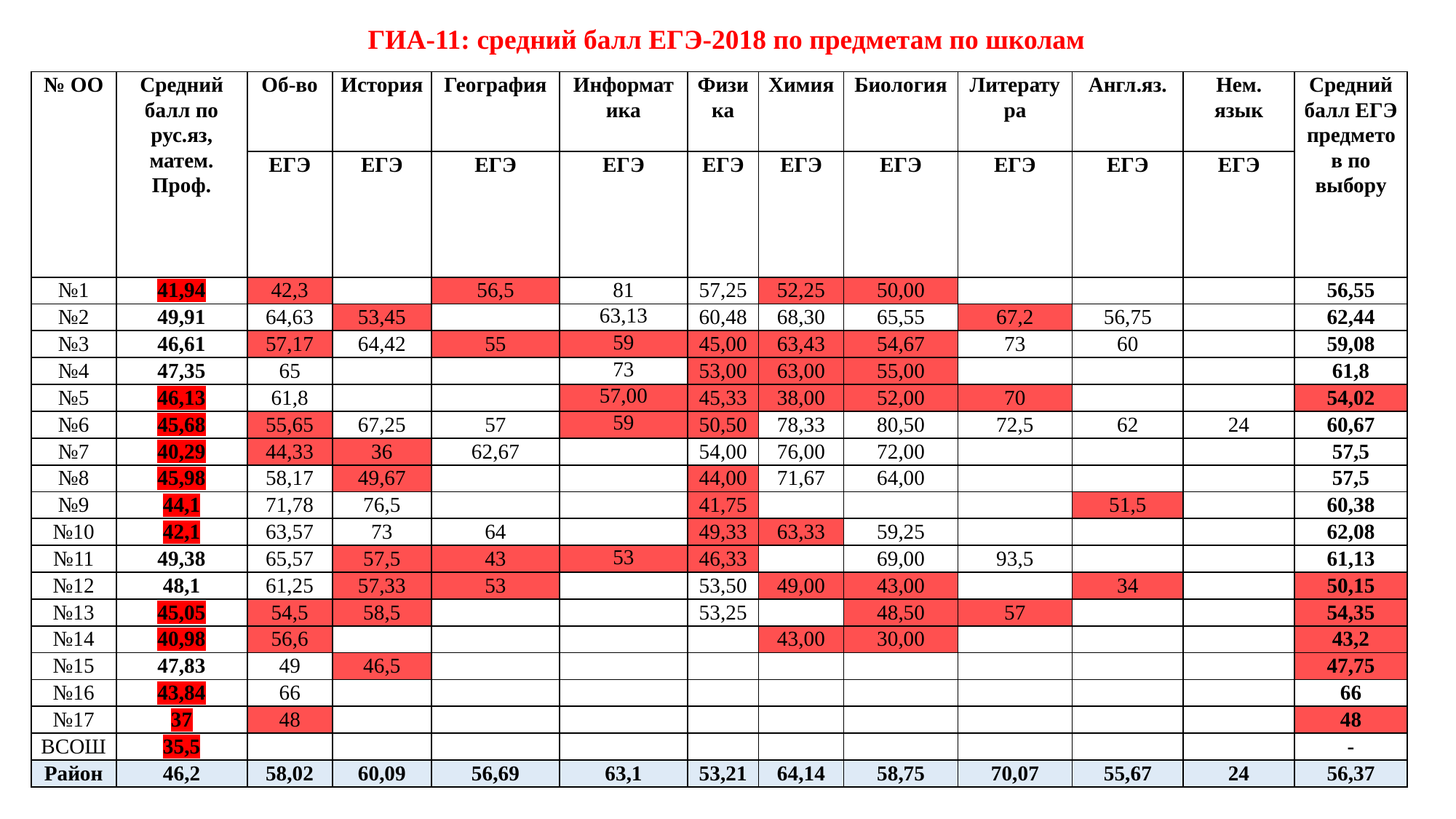

# ГИА-11: средний балл ЕГЭ-2018 по предметам по школам
| № ОО | Средний балл по рус.яз, матем. Проф. | Об-во | История | География | Информатика | Физика | Химия | Биология | Литература | Англ.яз. | Нем. язык | Средний балл ЕГЭ предметов по выбору |
| --- | --- | --- | --- | --- | --- | --- | --- | --- | --- | --- | --- | --- |
|  |  | ЕГЭ | ЕГЭ | ЕГЭ | ЕГЭ | ЕГЭ | ЕГЭ | ЕГЭ | ЕГЭ | ЕГЭ | ЕГЭ |  |
| №1 | 41,94 | 42,3 |  | 56,5 | 81 | 57,25 | 52,25 | 50,00 |  |  |  | 56,55 |
| №2 | 49,91 | 64,63 | 53,45 |  | 63,13 | 60,48 | 68,30 | 65,55 | 67,2 | 56,75 |  | 62,44 |
| №3 | 46,61 | 57,17 | 64,42 | 55 | 59 | 45,00 | 63,43 | 54,67 | 73 | 60 |  | 59,08 |
| №4 | 47,35 | 65 |  |  | 73 | 53,00 | 63,00 | 55,00 |  |  |  | 61,8 |
| №5 | 46,13 | 61,8 |  |  | 57,00 | 45,33 | 38,00 | 52,00 | 70 |  |  | 54,02 |
| №6 | 45,68 | 55,65 | 67,25 | 57 | 59 | 50,50 | 78,33 | 80,50 | 72,5 | 62 | 24 | 60,67 |
| №7 | 40,29 | 44,33 | 36 | 62,67 |  | 54,00 | 76,00 | 72,00 |  |  |  | 57,5 |
| №8 | 45,98 | 58,17 | 49,67 |  |  | 44,00 | 71,67 | 64,00 |  |  |  | 57,5 |
| №9 | 44,1 | 71,78 | 76,5 |  |  | 41,75 |  |  |  | 51,5 |  | 60,38 |
| №10 | 42,1 | 63,57 | 73 | 64 |  | 49,33 | 63,33 | 59,25 |  |  |  | 62,08 |
| №11 | 49,38 | 65,57 | 57,5 | 43 | 53 | 46,33 |  | 69,00 | 93,5 |  |  | 61,13 |
| №12 | 48,1 | 61,25 | 57,33 | 53 |  | 53,50 | 49,00 | 43,00 |  | 34 |  | 50,15 |
| №13 | 45,05 | 54,5 | 58,5 |  |  | 53,25 |  | 48,50 | 57 |  |  | 54,35 |
| №14 | 40,98 | 56,6 |  |  |  |  | 43,00 | 30,00 |  |  |  | 43,2 |
| №15 | 47,83 | 49 | 46,5 |  |  |  |  |  |  |  |  | 47,75 |
| №16 | 43,84 | 66 |  |  |  |  |  |  |  |  |  | 66 |
| №17 | 37 | 48 |  |  |  |  |  |  |  |  |  | 48 |
| ВСОШ | 35,5 |  |  |  |  |  |  |  |  |  |  | - |
| Район | 46,2 | 58,02 | 60,09 | 56,69 | 63,1 | 53,21 | 64,14 | 58,75 | 70,07 | 55,67 | 24 | 56,37 |